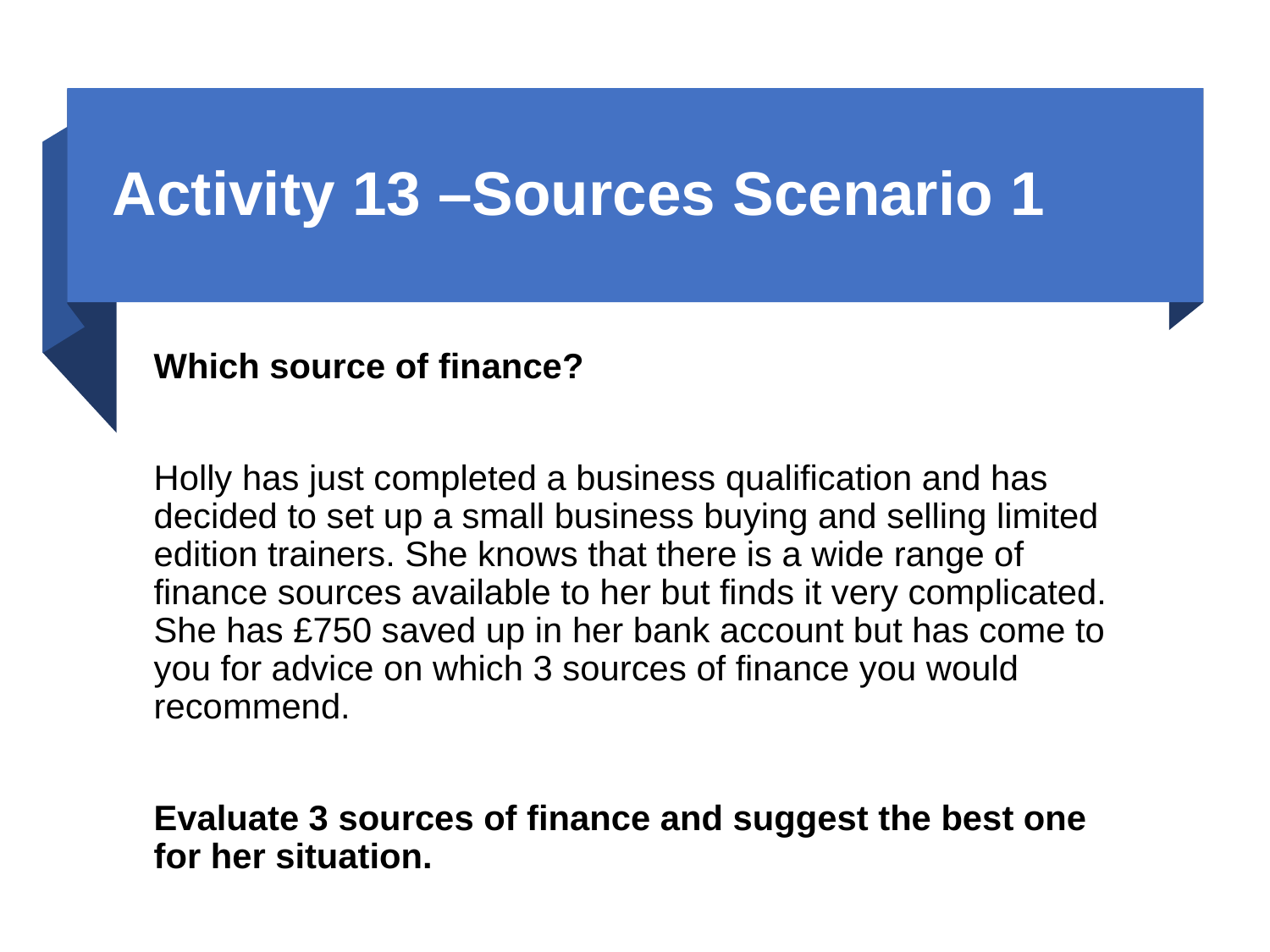

# Activity 13 –Sources Scenario 1

Which source of finance?

Holly has just completed a business qualification and has decided to set up a small business buying and selling limited edition trainers. She knows that there is a wide range of finance sources available to her but finds it very complicated. She has £750 saved up in her bank account but has come to you for advice on which 3 sources of finance you would recommend.

Evaluate 3 sources of finance and suggest the best one for her situation.